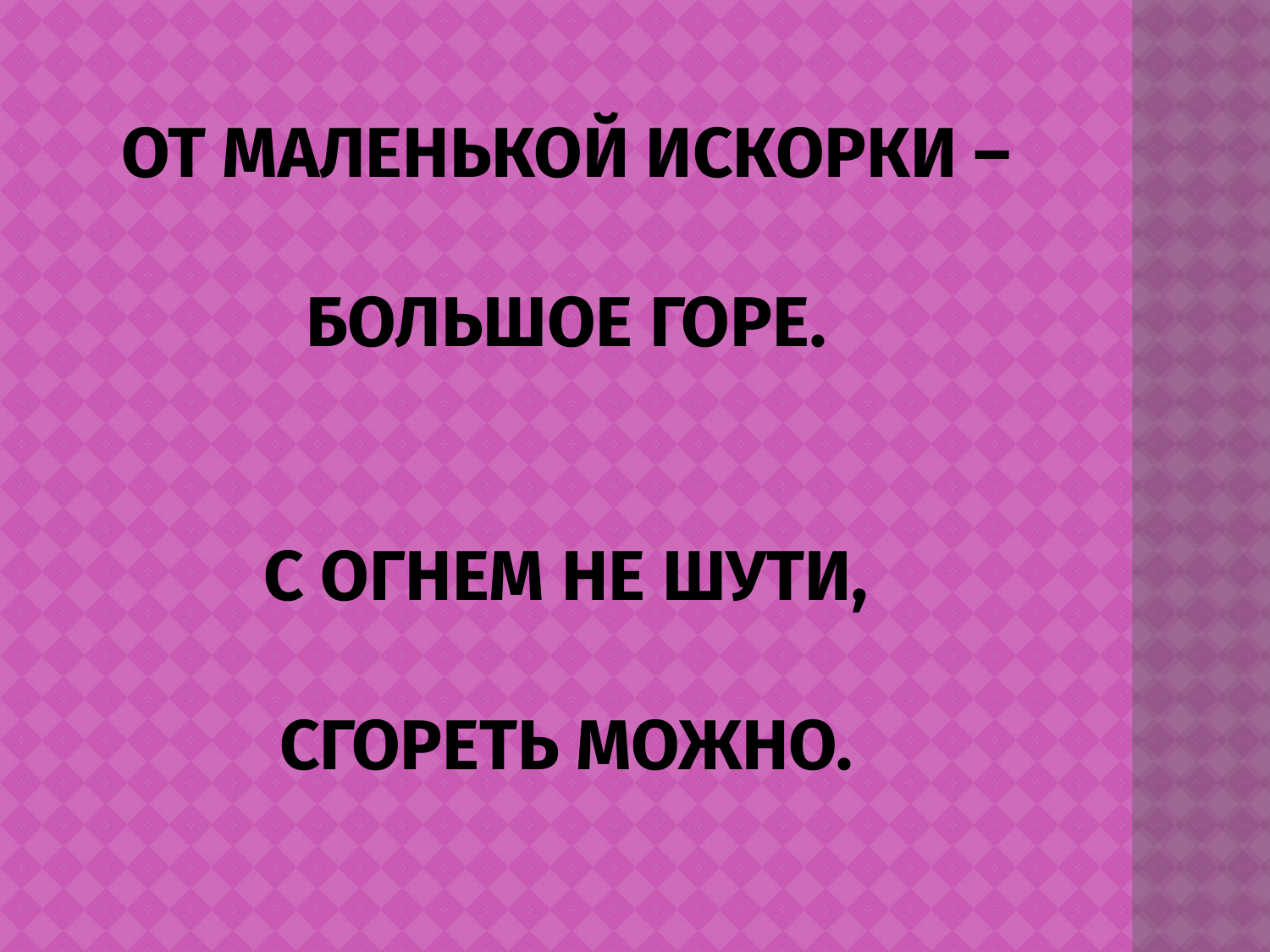

# От маленькой искорки – большое горе. с огнем не шути, сгореть можно.